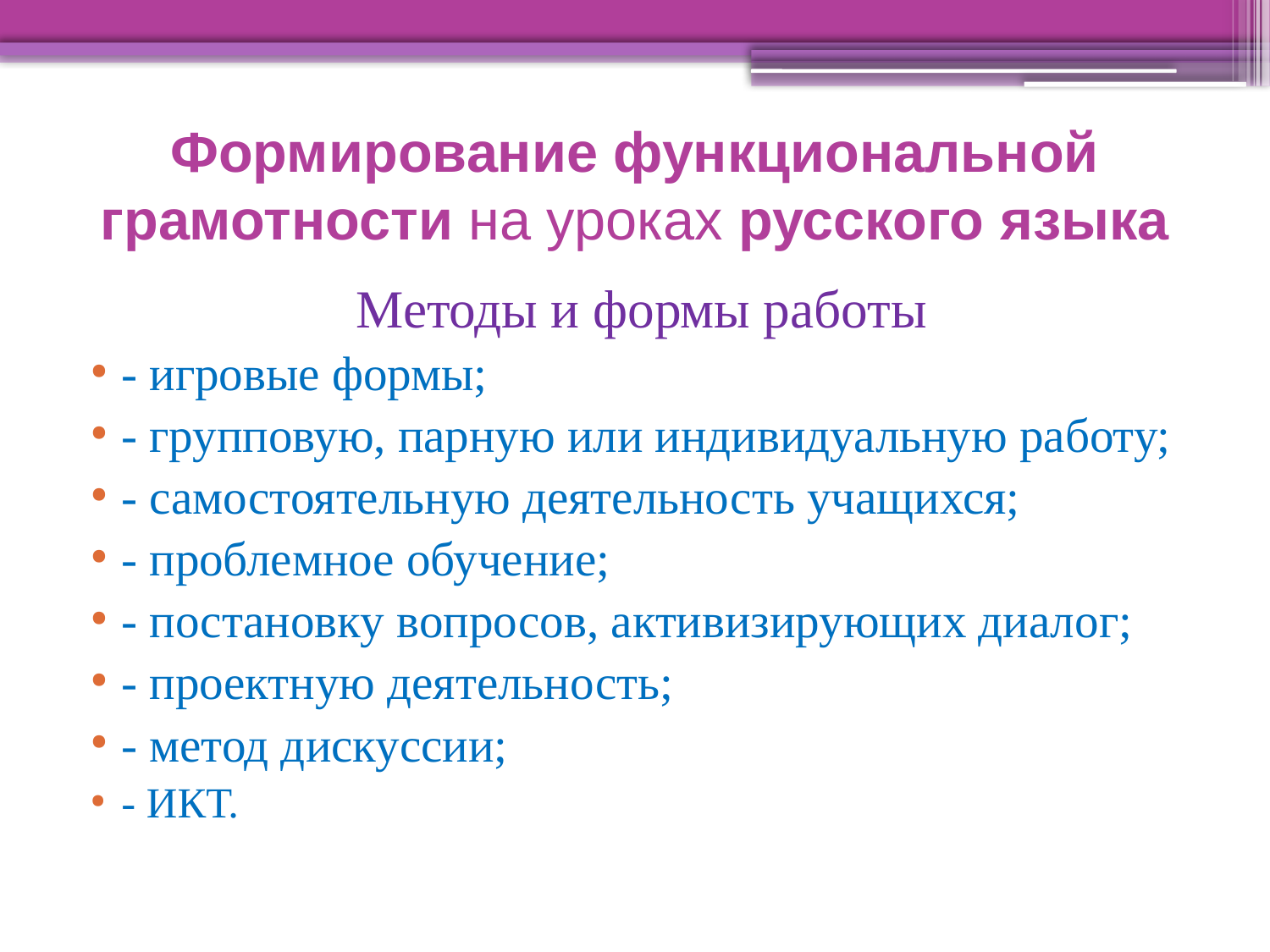

# Формирование функциональной грамотности на уроках русского языка
Методы и формы работы
- игровые формы;
- групповую, парную или индивидуальную работу;
- самостоятельную деятельность учащихся;
- проблемное обучение;
- постановку вопросов, активизирующих диалог;
- проектную деятельность;
- метод дискуссии;
- ИКТ.